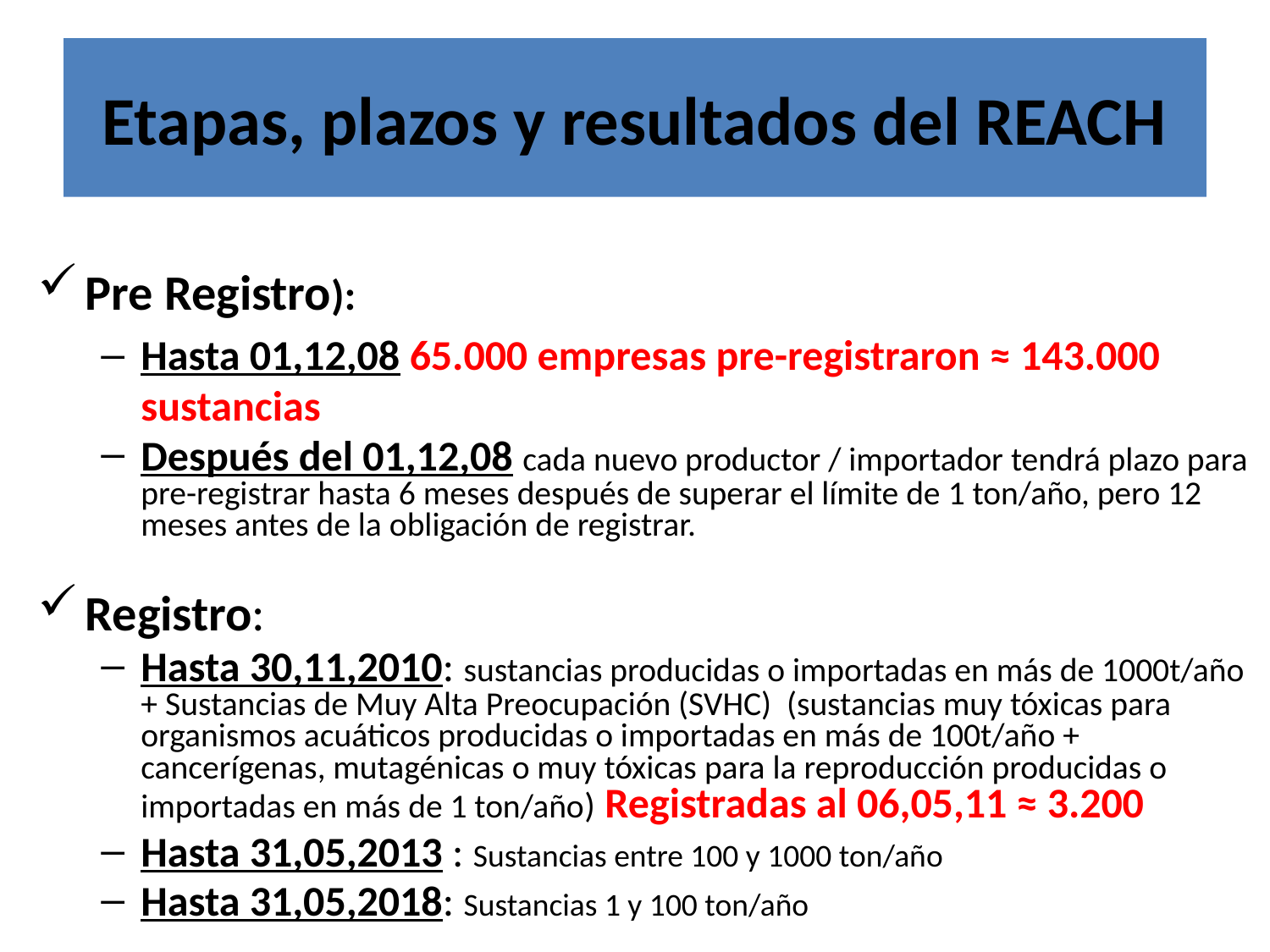

# Etapas, plazos y resultados del REACH
Pre Registro):
Hasta 01,12,08 65.000 empresas pre-registraron ≈ 143.000 sustancias
Después del 01,12,08 cada nuevo productor / importador tendrá plazo para pre-registrar hasta 6 meses después de superar el límite de 1 ton/año, pero 12 meses antes de la obligación de registrar.
Registro:
Hasta 30,11,2010: sustancias producidas o importadas en más de 1000t/año + Sustancias de Muy Alta Preocupación (SVHC)  (sustancias muy tóxicas para organismos acuáticos producidas o importadas en más de 100t/año + cancerígenas, mutagénicas o muy tóxicas para la reproducción producidas o importadas en más de 1 ton/año) Registradas al 06,05,11 ≈ 3.200
Hasta 31,05,2013 : Sustancias entre 100 y 1000 ton/año
Hasta 31,05,2018: Sustancias 1 y 100 ton/año